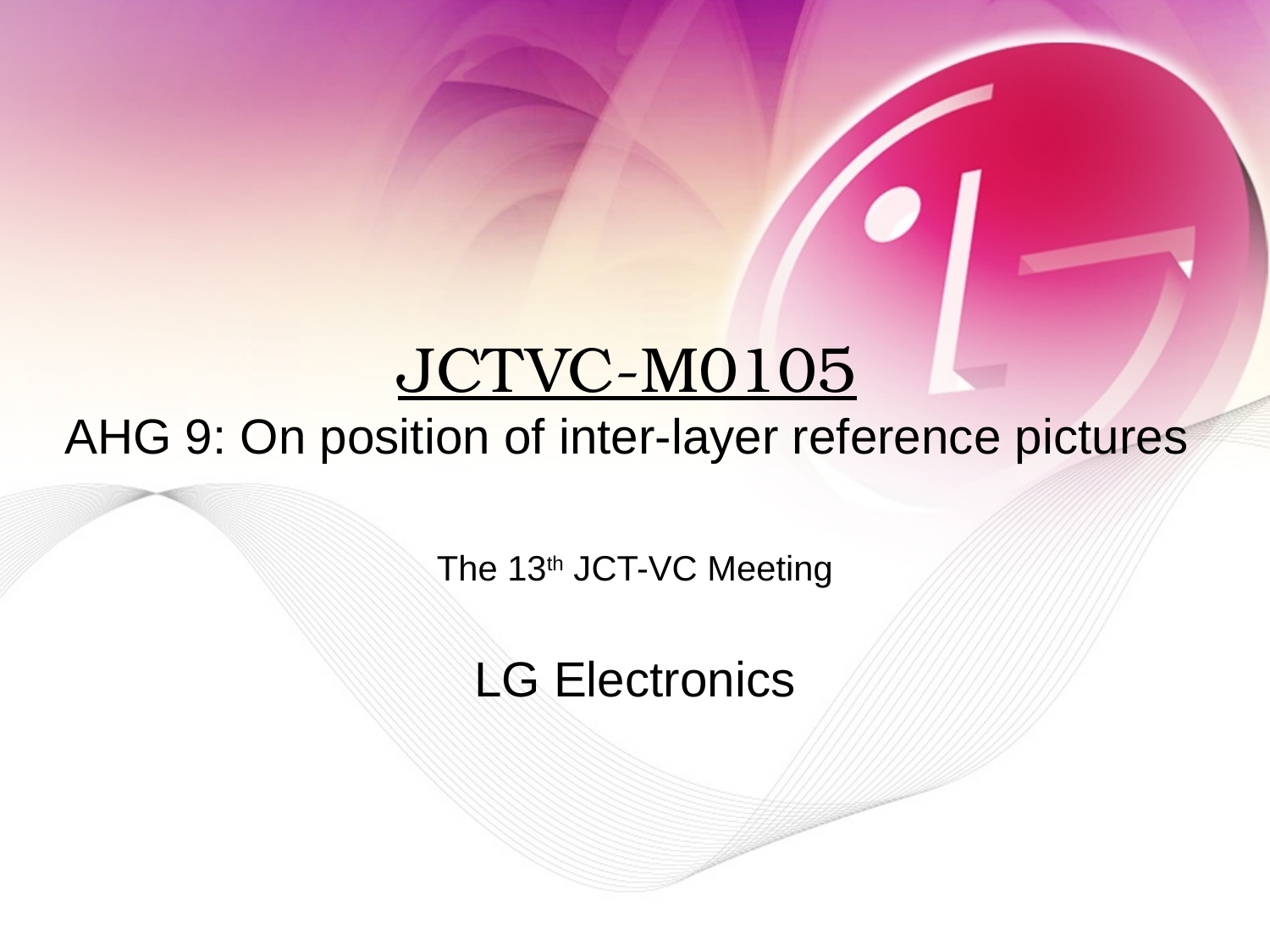

# JCTVC-M0105 AHG 9: On position of inter-layer reference pictures
The 13th JCT-VC Meeting

LG Electronics